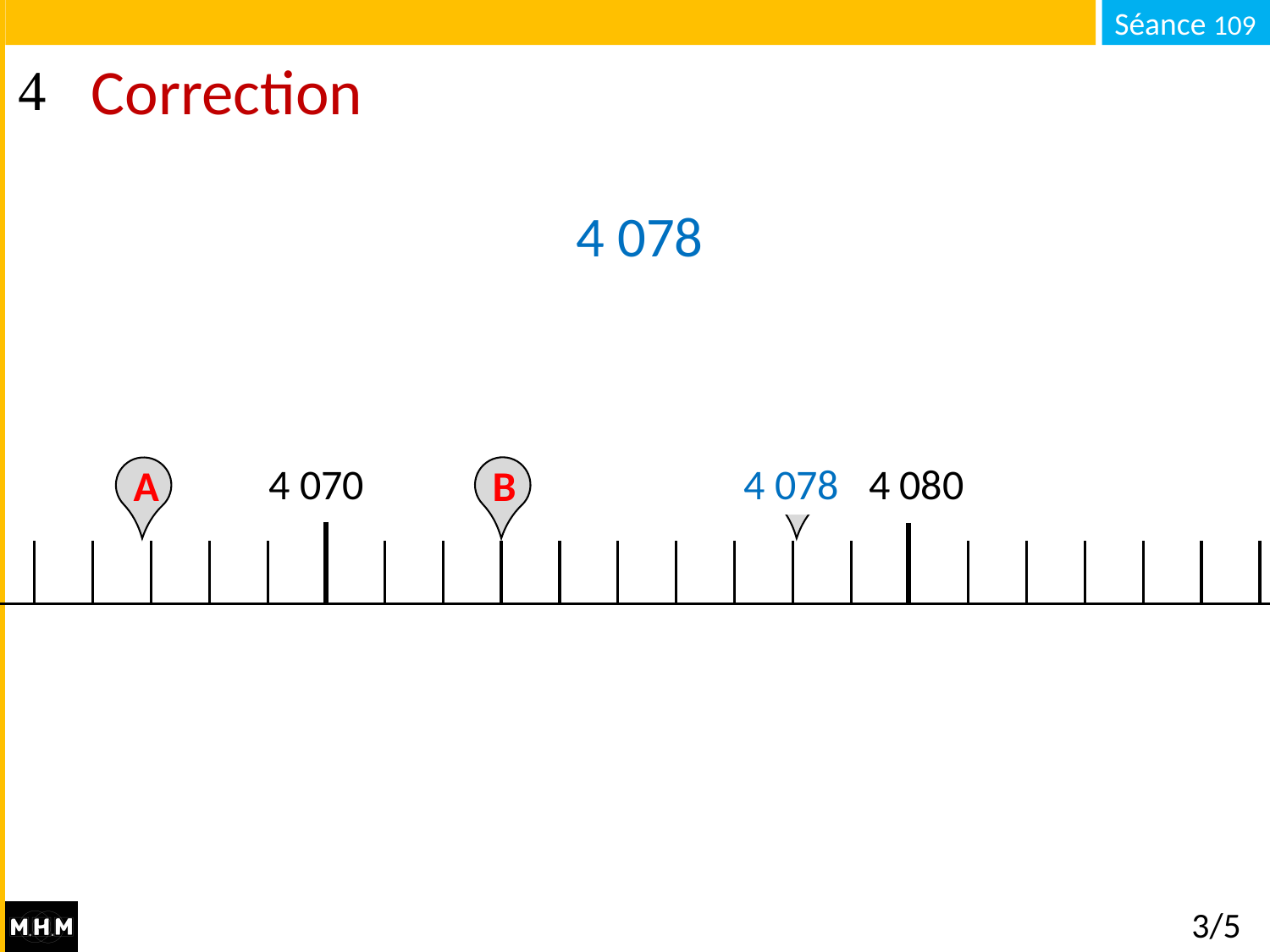

# Correction
4 078
4 078
4 070
4 080
B
C
A

3/5